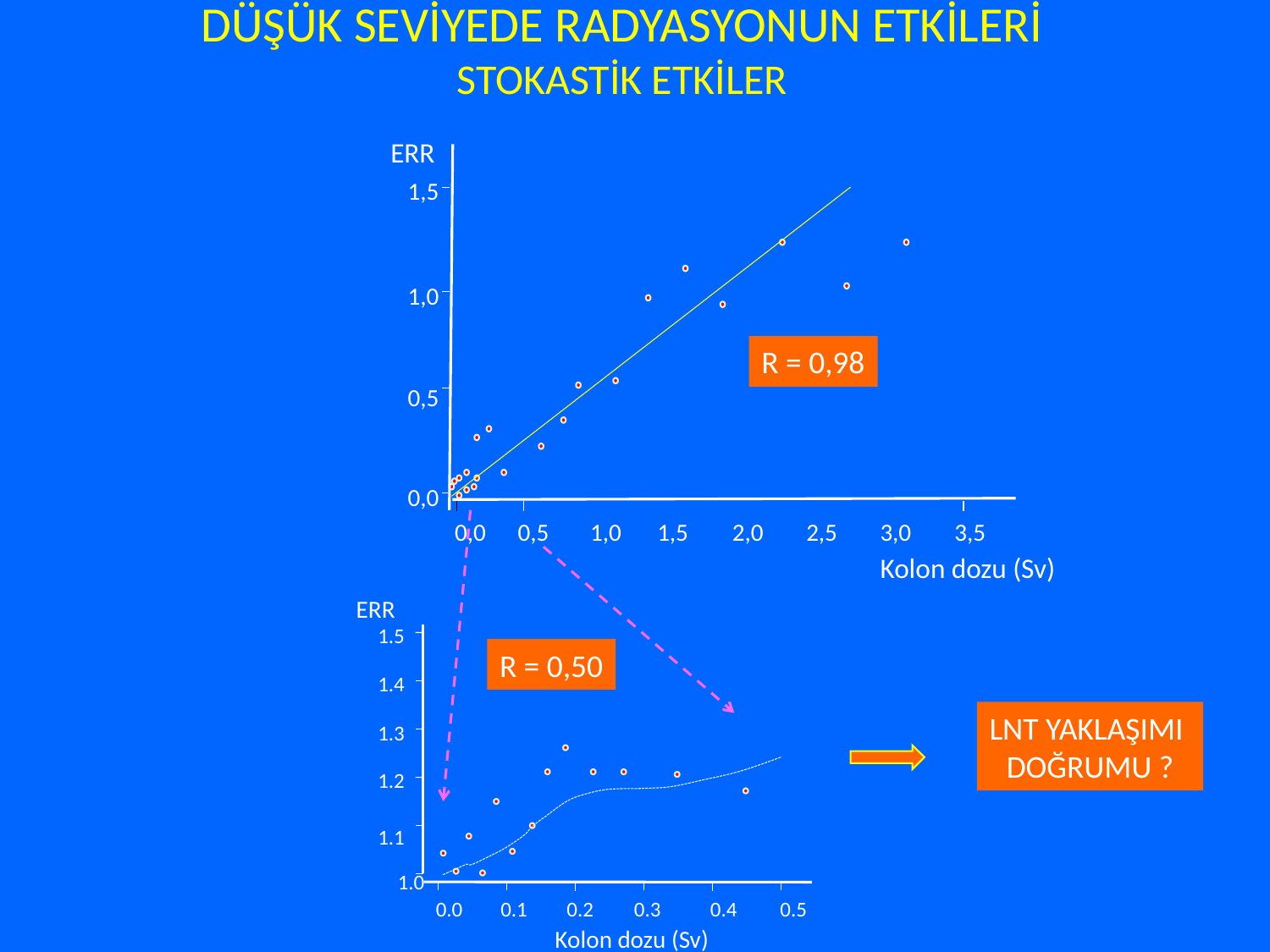

DÜŞÜK SEVİYEDE RADYASYONUN ETKİLERİ
STOKASTİK ETKİLER
ERR
1,5

1,0

0,5

0,0

0,0
0,5
1,0
1,5
2,0
2,5
3,0
3,5
Kolon dozu (Sv)
R = 0,98
ERR
1.5
1.4
1.3

1.2

1.1

1.0

0.0
0.1
0.2
0.3
0.4
0.5
Kolon dozu (Sv)
R = 0,50
LNT YAKLAŞIMI
DOĞRUMU ?